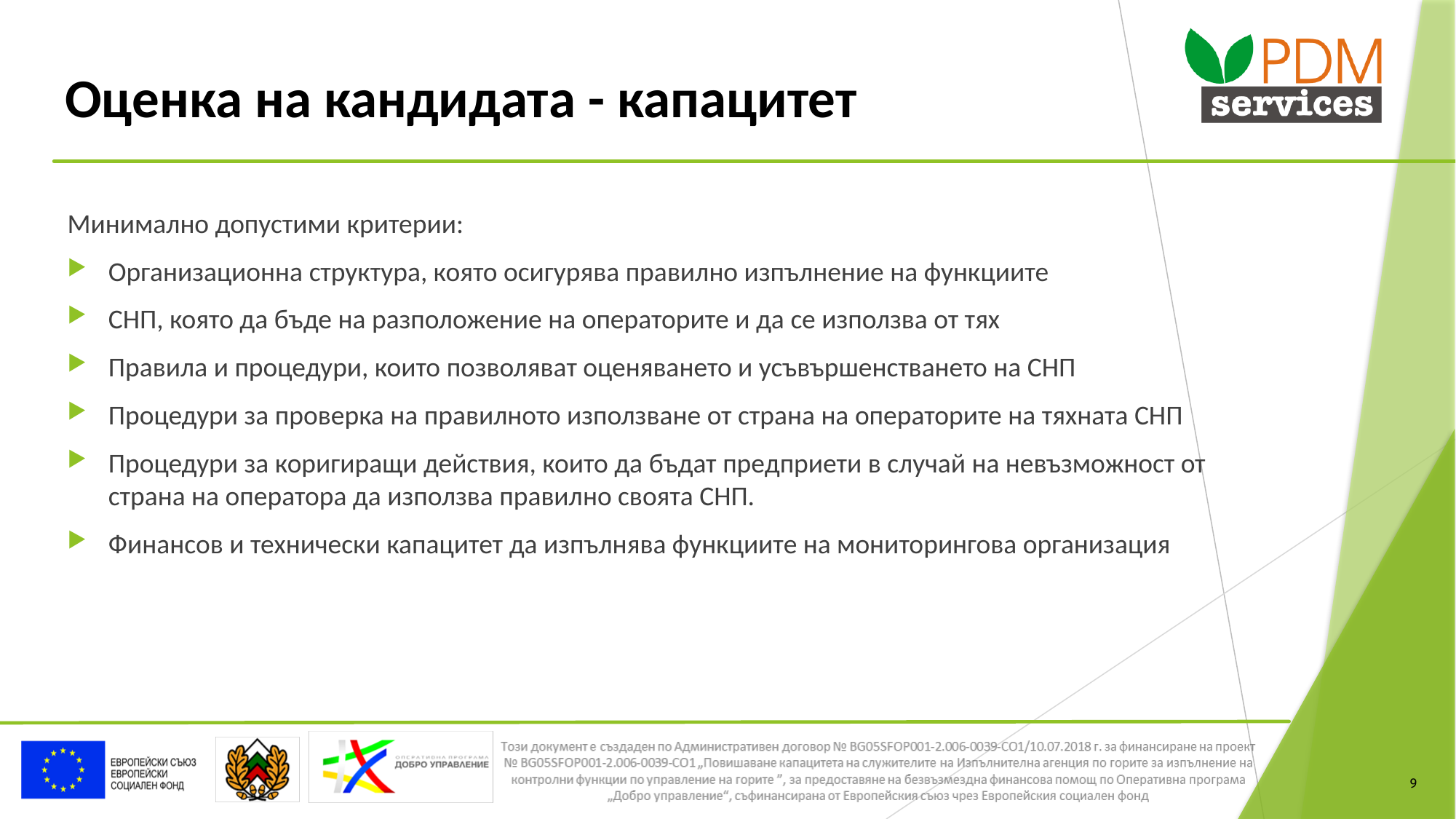

# Оценка на кандидата - капацитет
Минимално допустими критерии:
Организационна структура, която осигурява правилно изпълнение на функциите
СНП, която да бъде на разположение на операторите и да се използва от тях
Правила и процедури, които позволяват оценяването и усъвършенстването на СНП
Процедури за проверка на правилното използване от страна на операторите на тяхната СНП
Процедури за коригиращи действия, които да бъдат предприети в случай на невъзможност от страна на оператора да използва правилно своята СНП.
Финансов и технически капацитет да изпълнява функциите на мониторингова организация
9